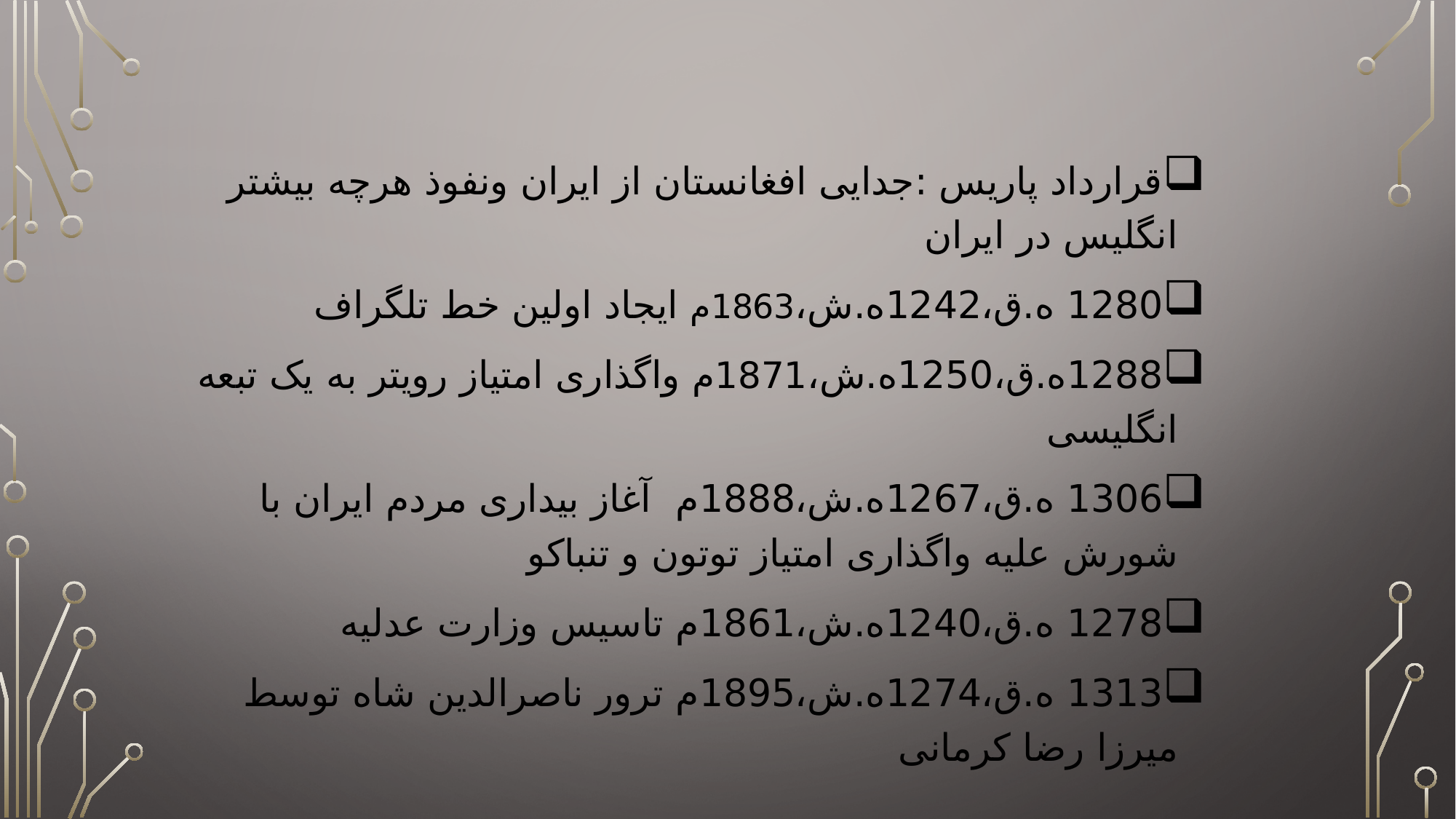

قرارداد پاریس :جدایی افغانستان از ایران ونفوذ هرچه بیشتر انگلیس در ایران
1280 ه.ق،1242ه.ش،1863م ایجاد اولین خط تلگراف
1288ه.ق،1250ه.ش،1871م واگذاری امتیاز رویتر به یک تبعه انگلیسی
1306 ه.ق،1267ه.ش،1888م  آغاز بیداری مردم ایران با شورش علیه واگذاری امتیاز توتون و تنباکو
1278 ه.ق،1240ه.ش،1861م تاسیس وزارت عدلیه
1313 ه.ق،1274ه.ش،1895م ترور ناصرالدین شاه توسط میرزا رضا کرمانی